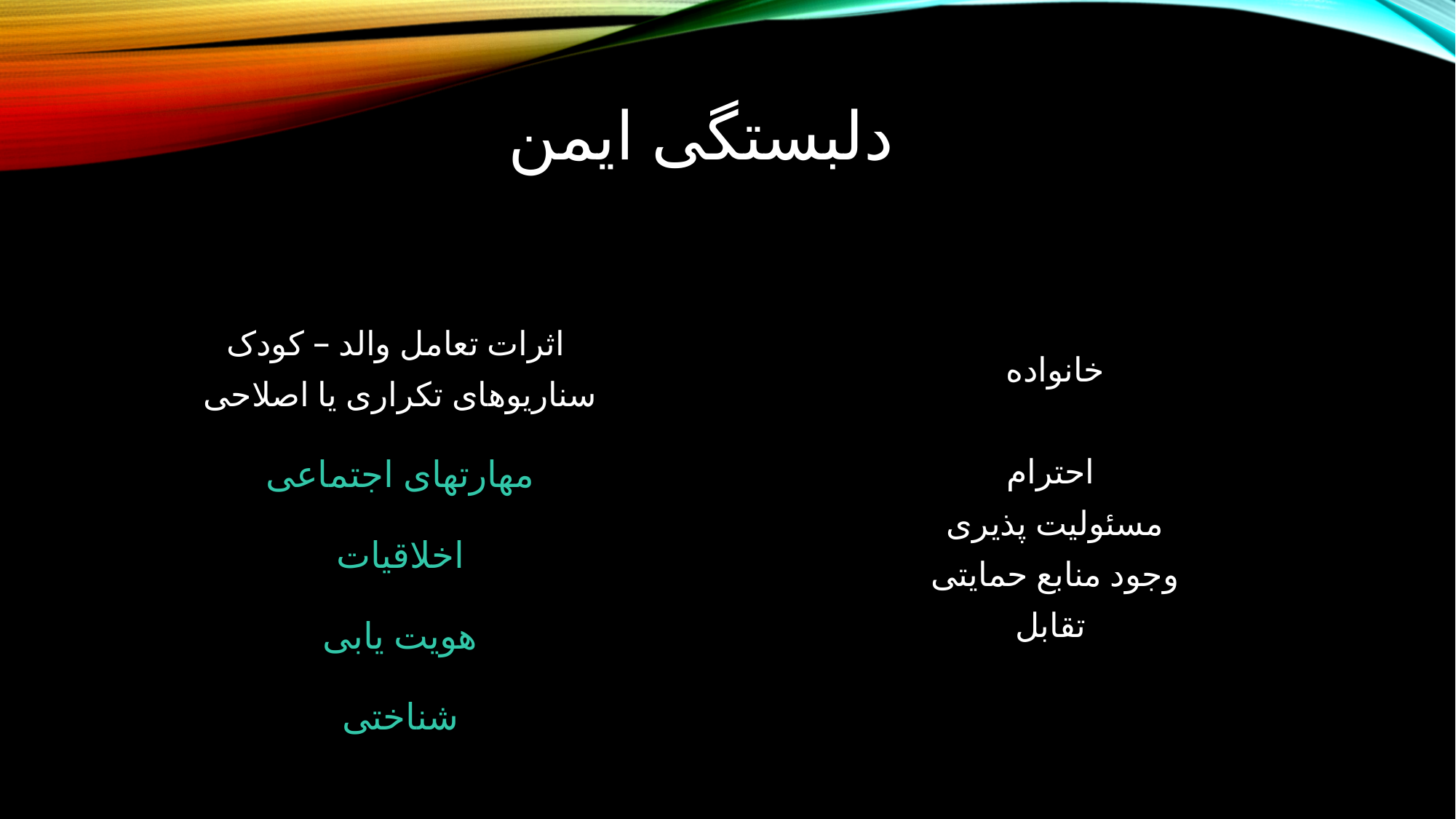

# دلبستگی ایمن
اثرات تعامل والد – کودک
سناریوهای تکراری یا اصلاحی
مهارتهای اجتماعی
اخلاقیات
هویت یابی
شناختی

خانواده

احترام
مسئولیت پذیری
وجود منابع حمایتی
تقابل